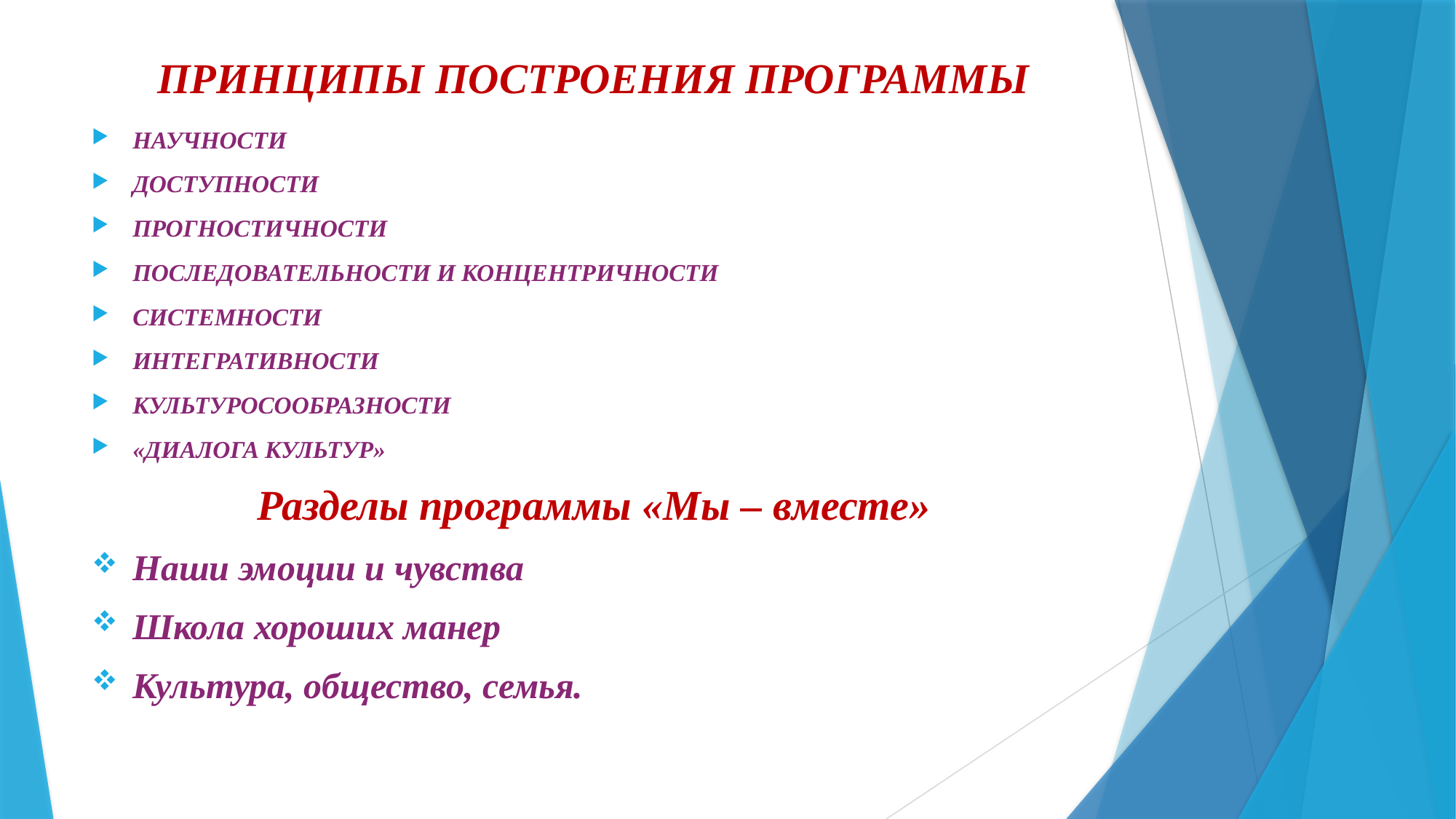

# ПРИНЦИПЫ ПОСТРОЕНИЯ ПРОГРАММЫ
НАУЧНОСТИ
ДОСТУПНОСТИ
ПРОГНОСТИЧНОСТИ
ПОСЛЕДОВАТЕЛЬНОСТИ И КОНЦЕНТРИЧНОСТИ
СИСТЕМНОСТИ
ИНТЕГРАТИВНОСТИ
КУЛЬТУРОСООБРАЗНОСТИ
«ДИАЛОГА КУЛЬТУР»
Разделы программы «Мы – вместе»
Наши эмоции и чувства
Школа хороших манер
Культура, общество, семья.